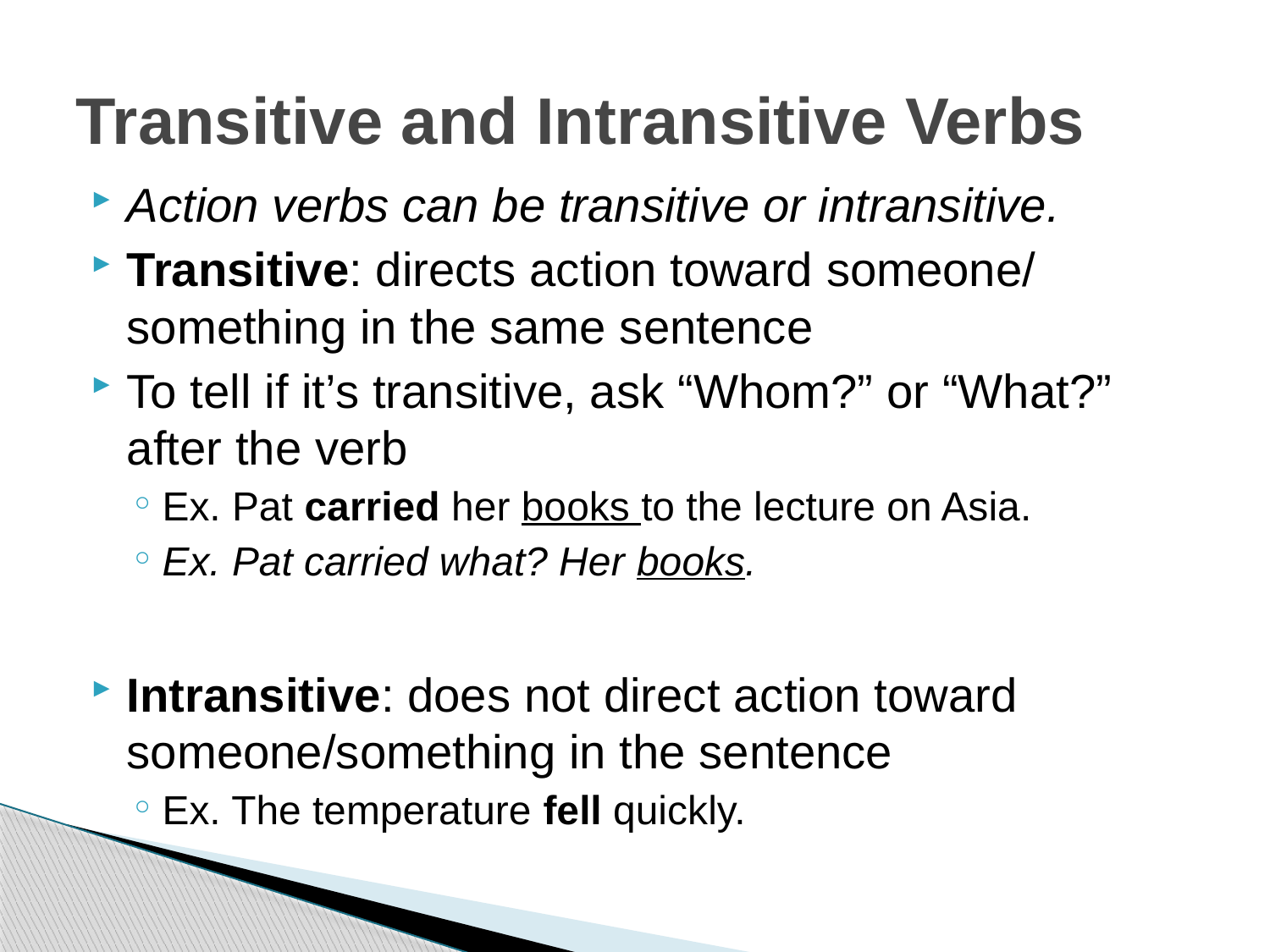

# Transitive and Intransitive Verbs
Action verbs can be transitive or intransitive.
Transitive: directs action toward someone/ something in the same sentence
To tell if it’s transitive, ask “Whom?” or “What?” after the verb
Ex. Pat carried her books to the lecture on Asia.
Ex. Pat carried what? Her books.

Intransitive: does not direct action toward someone/something in the sentence
Ex. The temperature fell quickly.